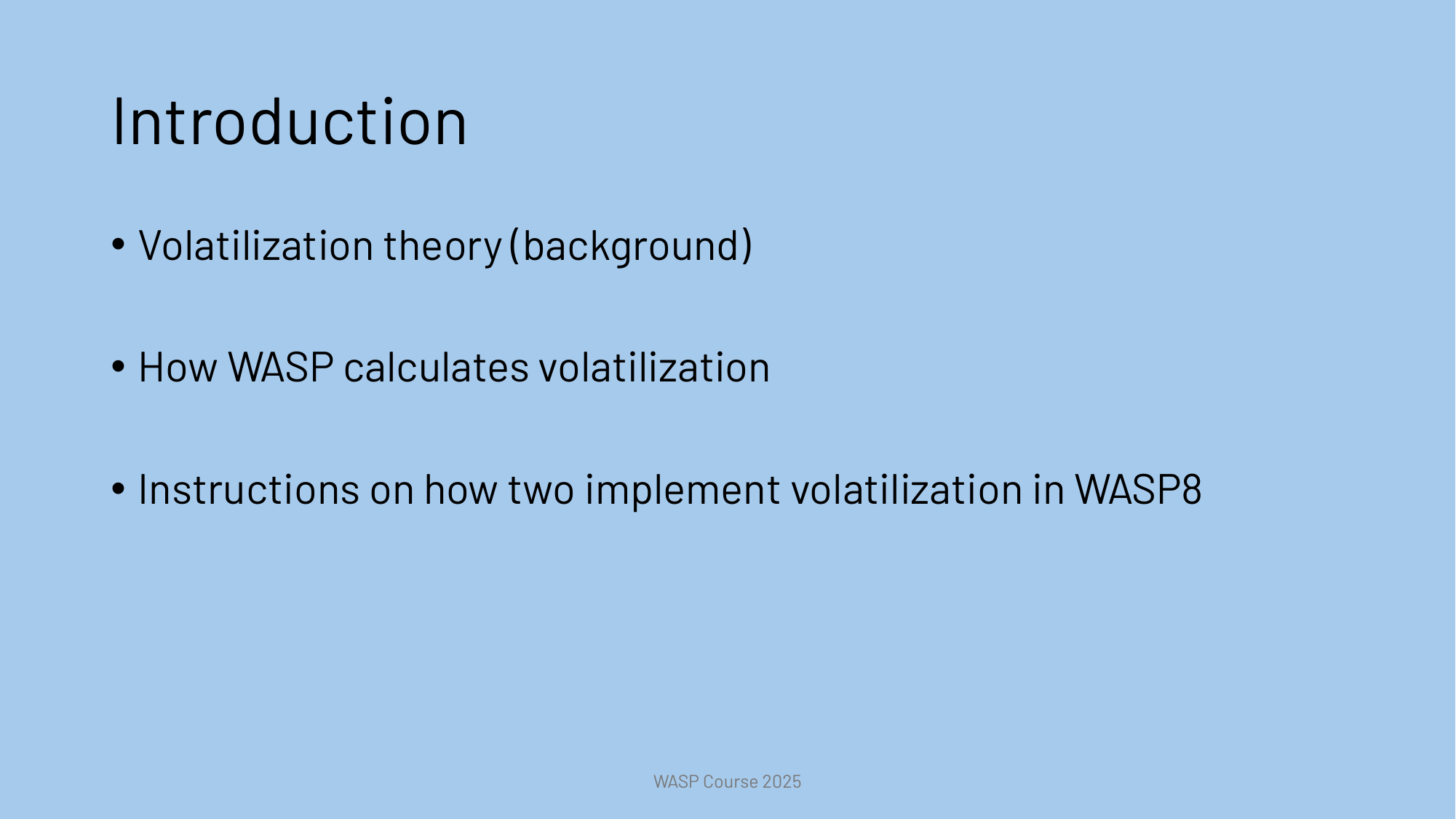

# Introduction
Volatilization theory (background)

How WASP calculates volatilization

Instructions on how two implement volatilization in WASP8
WASP Course 2025